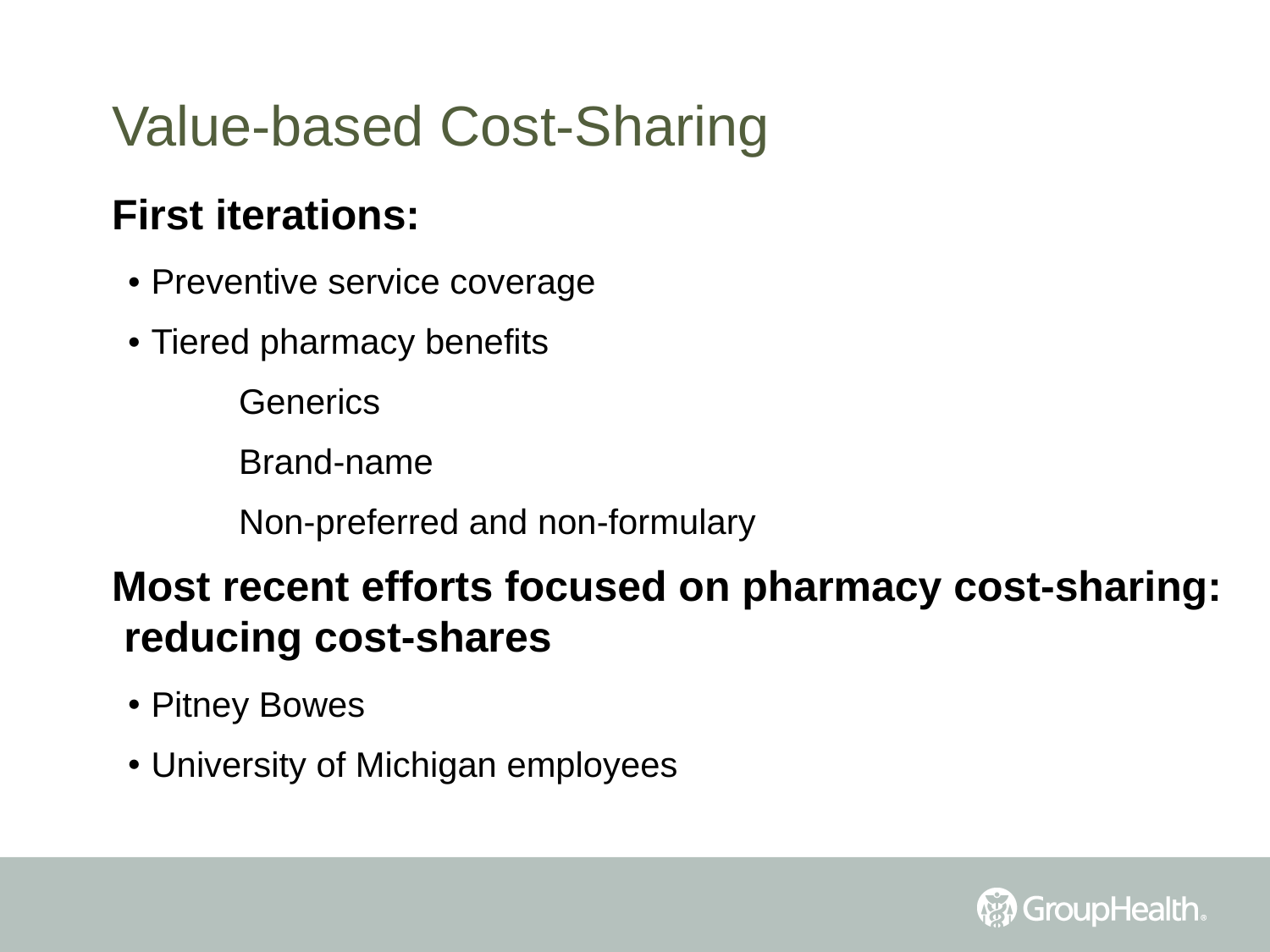

# Value-based Cost-Sharing
First iterations:
Preventive service coverage
Tiered pharmacy benefits
Generics
Brand-name
Non-preferred and non-formulary
Most recent efforts focused on pharmacy cost-sharing:  reducing cost-shares
Pitney Bowes
University of Michigan employees